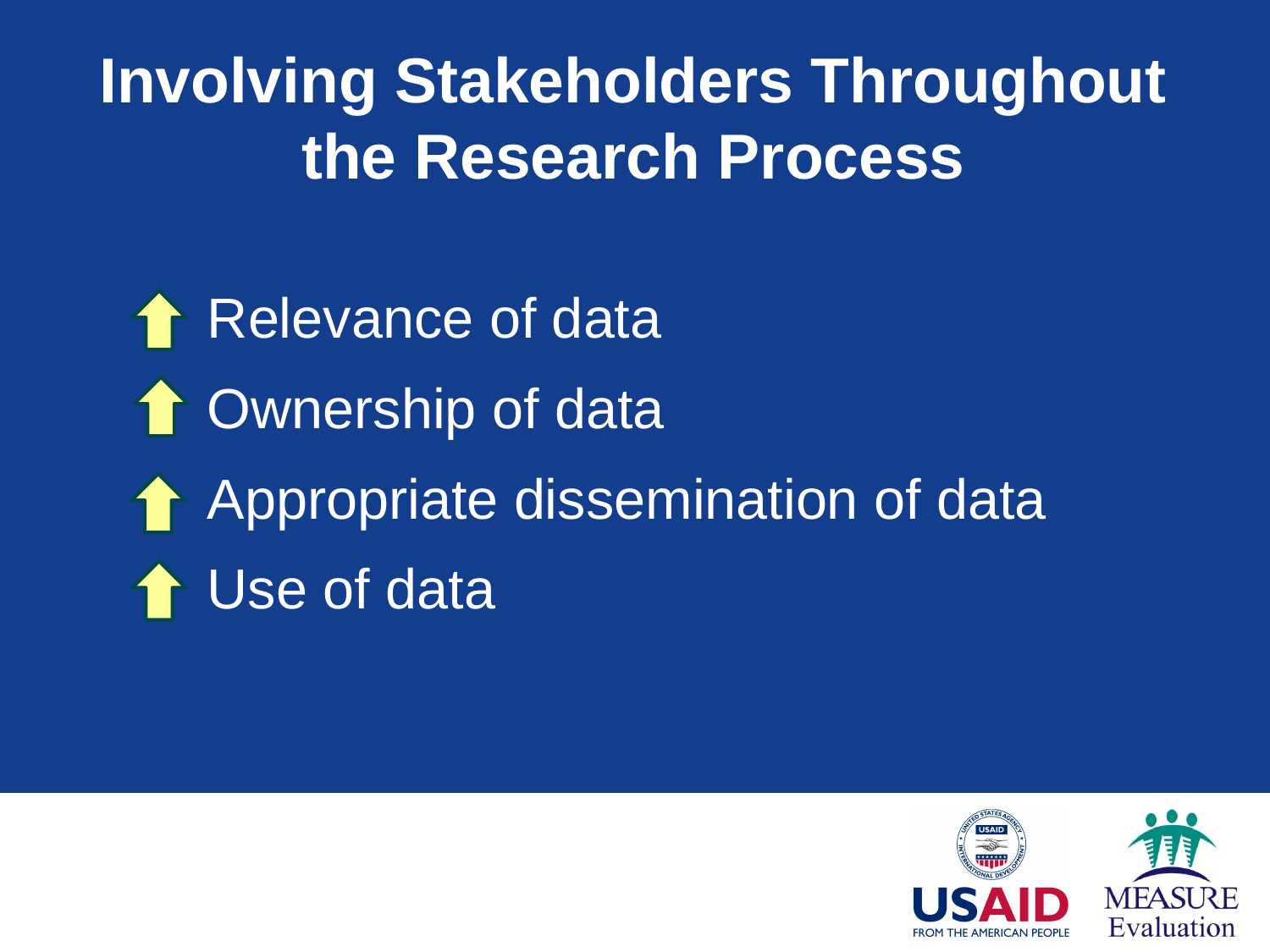

# Involving Stakeholders Throughout the Research Process
      Relevance of data
	  Ownership of data
	  Appropriate dissemination of data
	  Use of data